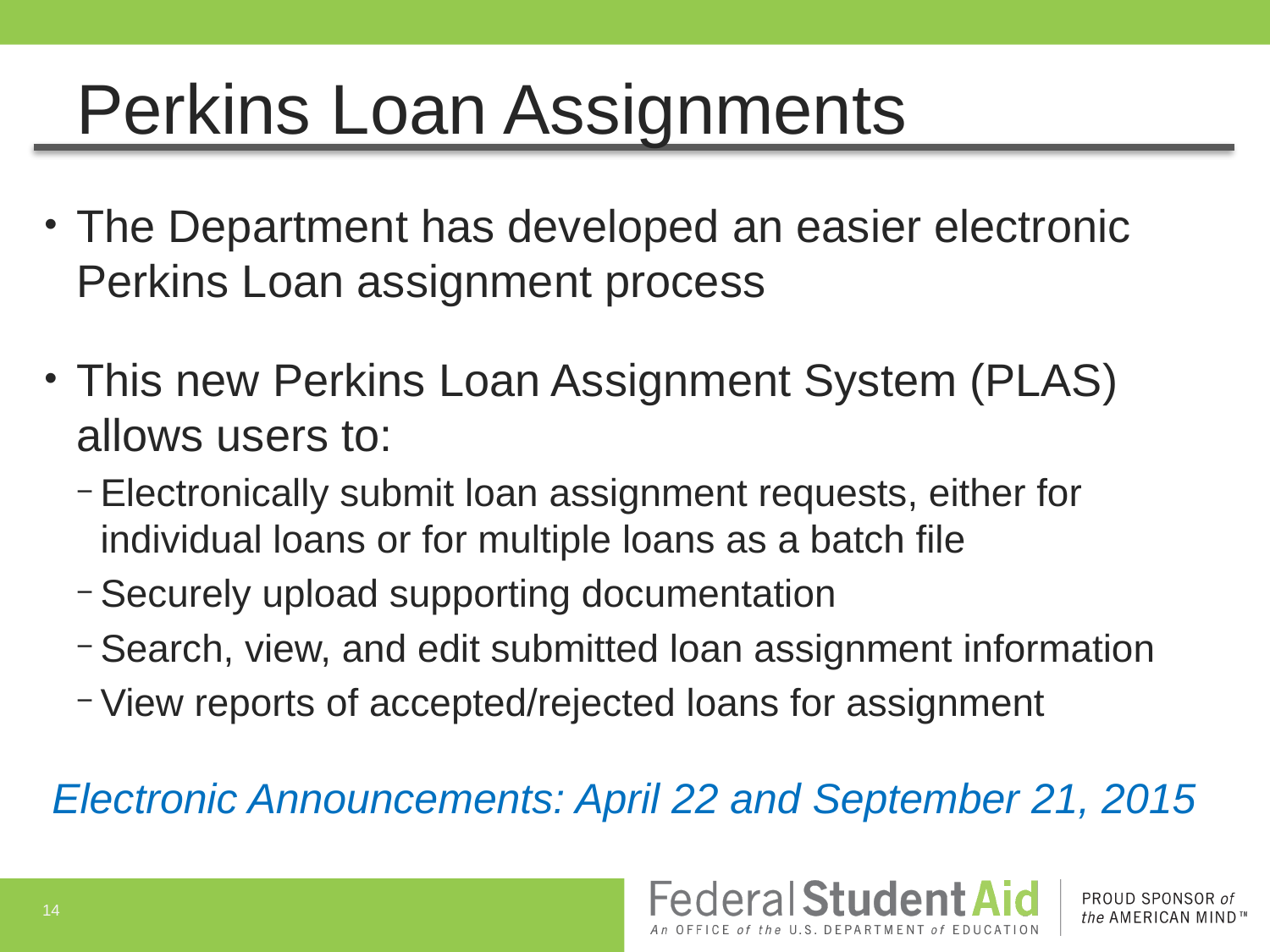

# Perkins Loan Assignments
The Department has developed an easier electronic Perkins Loan assignment process

This new Perkins Loan Assignment System (PLAS) allows users to:
Electronically submit loan assignment requests, either for individual loans or for multiple loans as a batch file
Securely upload supporting documentation
Search, view, and edit submitted loan assignment information
View reports of accepted/rejected loans for assignment

Electronic Announcements: April 22 and September 21, 2015

14